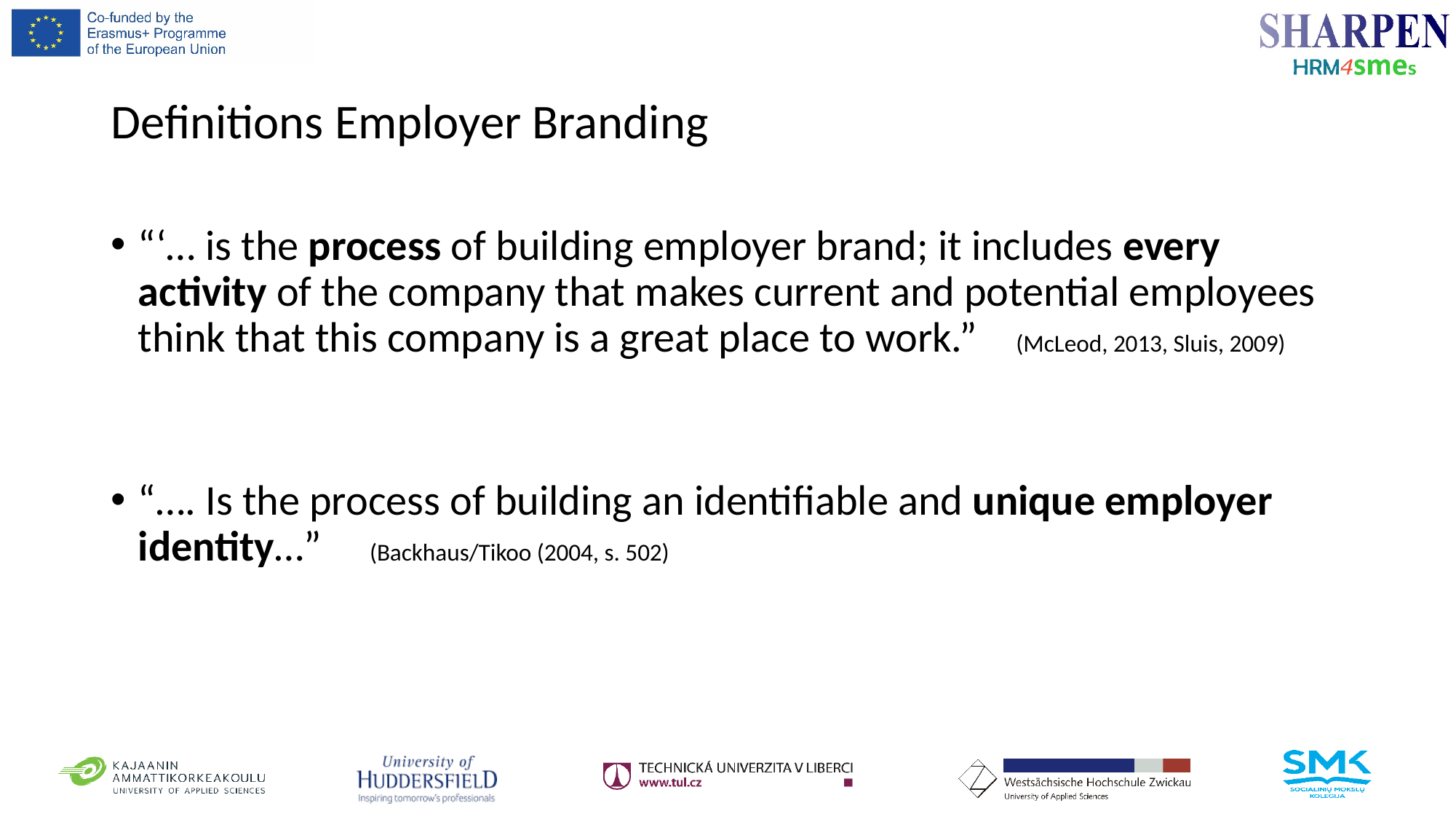

# Definitions Employer Branding
“‘… is the process of building employer brand; it includes every activity of the company that makes current and potential employees think that this company is a great place to work.”    (McLeod, 2013, Sluis, 2009)

“…. Is the process of building an identifiable and unique employer identity…”     (Backhaus/Tikoo (2004, s. 502)